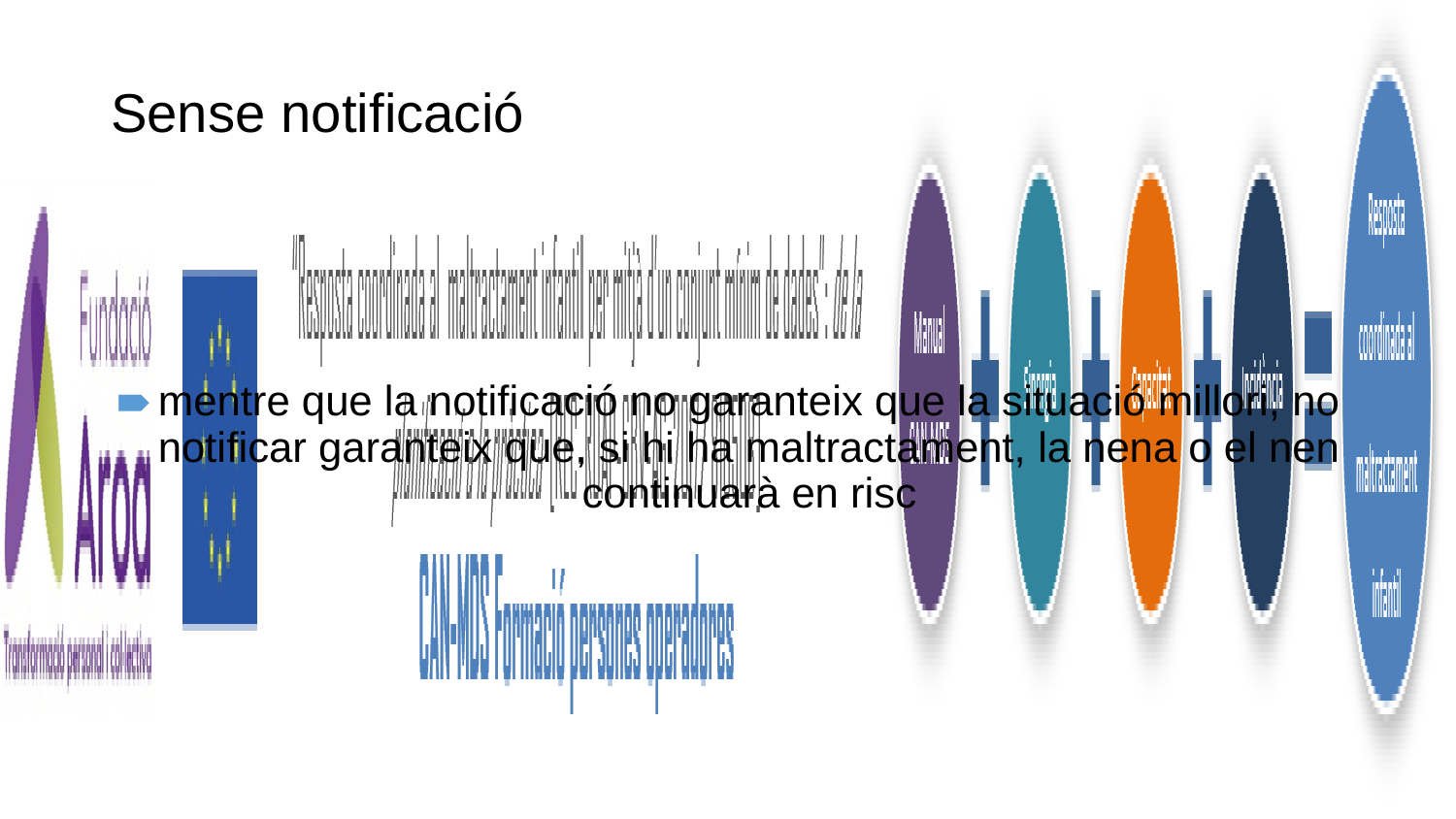

# Sense notificació

mentre que la notificació no garanteix que la situació millori, no notificar garanteix que, si hi ha maltractament, la nena o el nen continuarà en risc